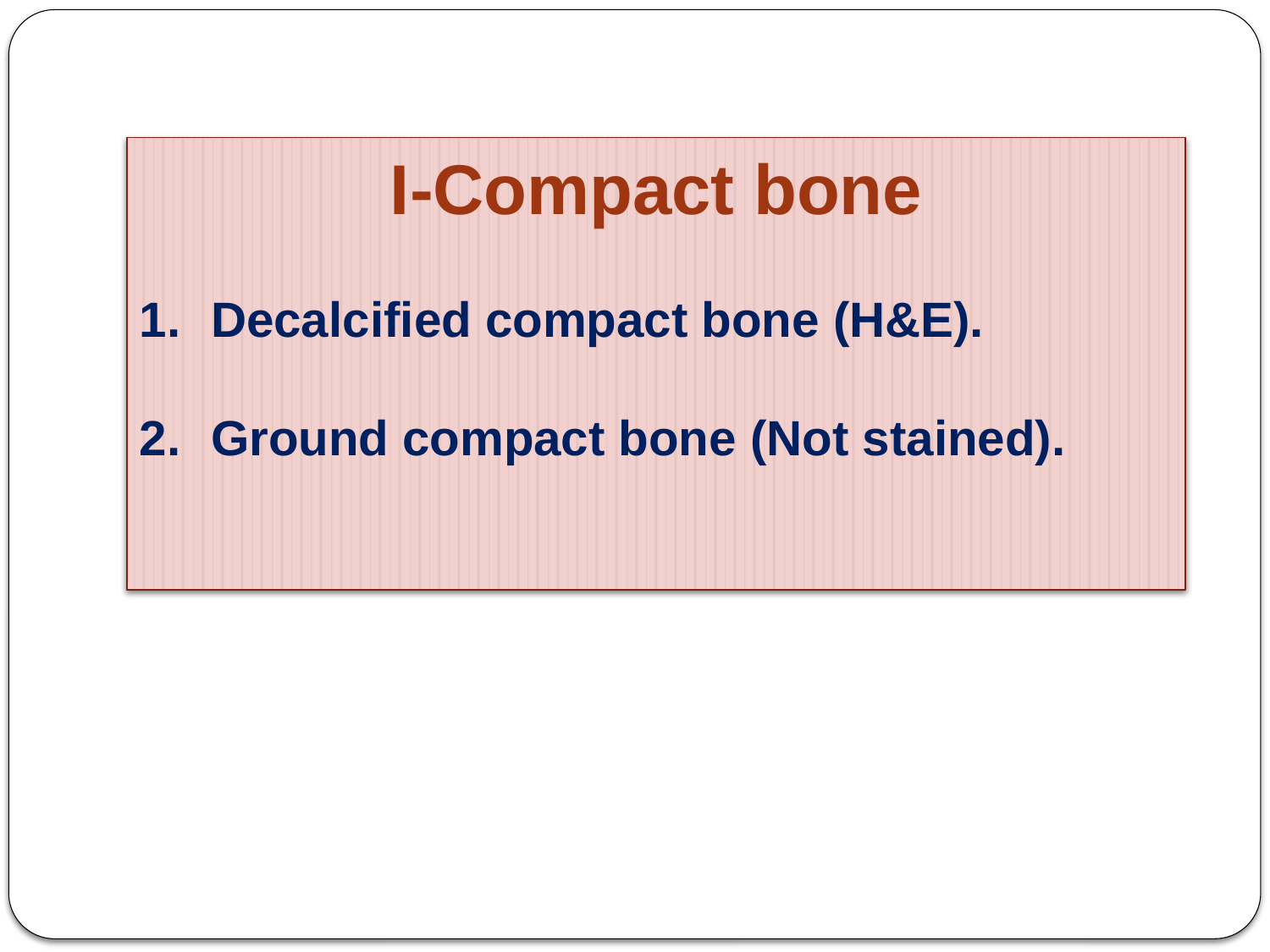

I-Compact bone

Decalcified compact bone (H&E).

Ground compact bone (Not stained).